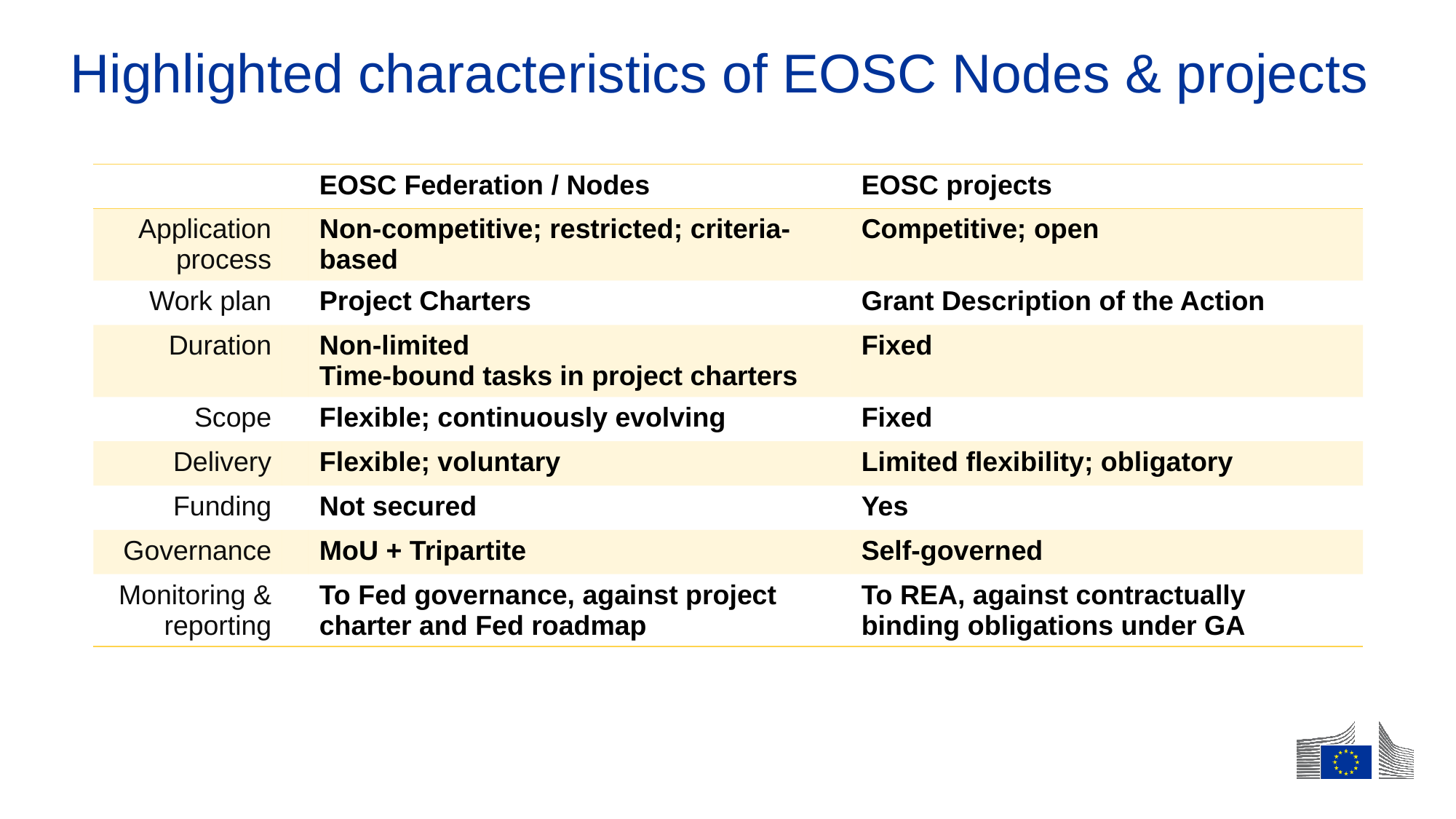

# Highlighted characteristics of EOSC Nodes & projects
|  |  | EOSC Federation / Nodes | EOSC projects |
| --- | --- | --- | --- |
| Application process |  | Non-competitive; restricted; criteria-based | Competitive; open |
| Work plan |  | Project Charters | Grant Description of the Action |
| Duration |  | Non-limited Time-bound tasks in project charters | Fixed |
| Scope |  | Flexible; continuously evolving | Fixed |
| Delivery |  | Flexible; voluntary | Limited flexibility; obligatory |
| Funding |  | Not secured | Yes |
| Governance |  | MoU + Tripartite | Self-governed |
| Monitoring & reporting |  | To Fed governance, against project charter and Fed roadmap | To REA, against contractually binding obligations under GA |